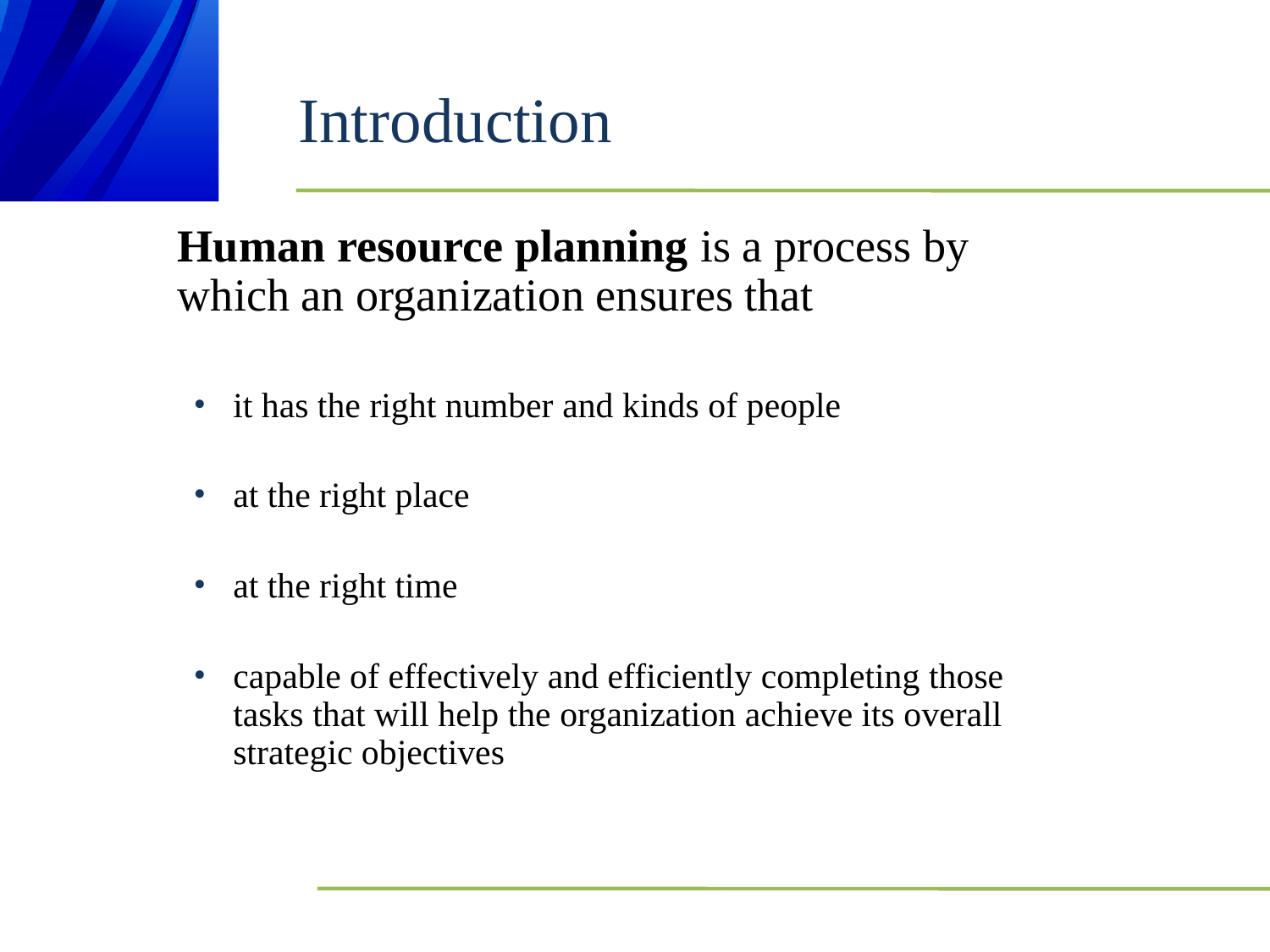

# Introduction
	Human resource planning is a process by which an organization ensures that

it has the right number and kinds of people

at the right place

at the right time

capable of effectively and efficiently completing those tasks that will help the organization achieve its overall strategic objectives